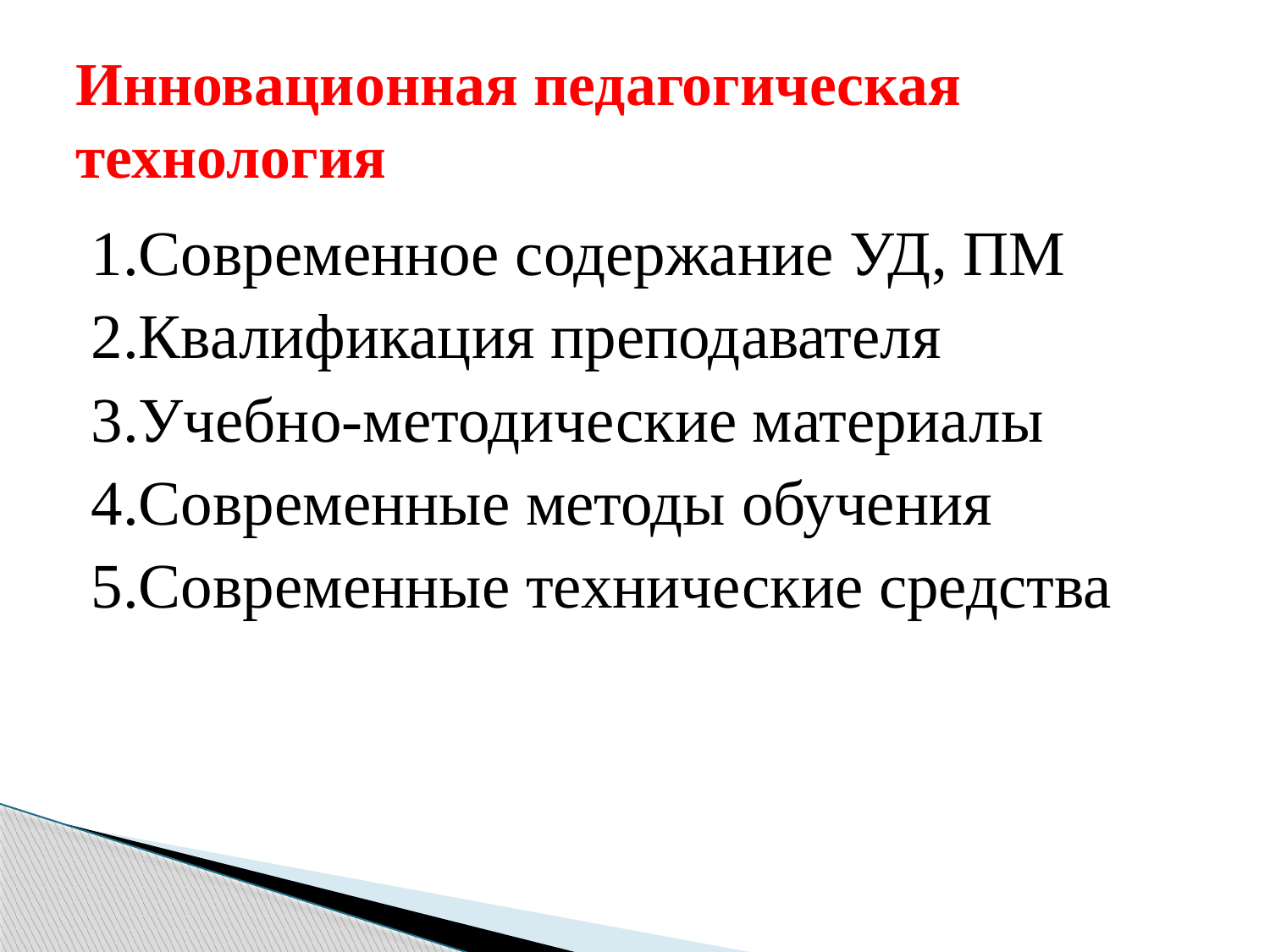

# Инновационная педагогическая технология
1.Современное содержание УД, ПМ
2.Квалификация преподавателя
3.Учебно-методические материалы
4.Современные методы обучения
5.Современные технические средства